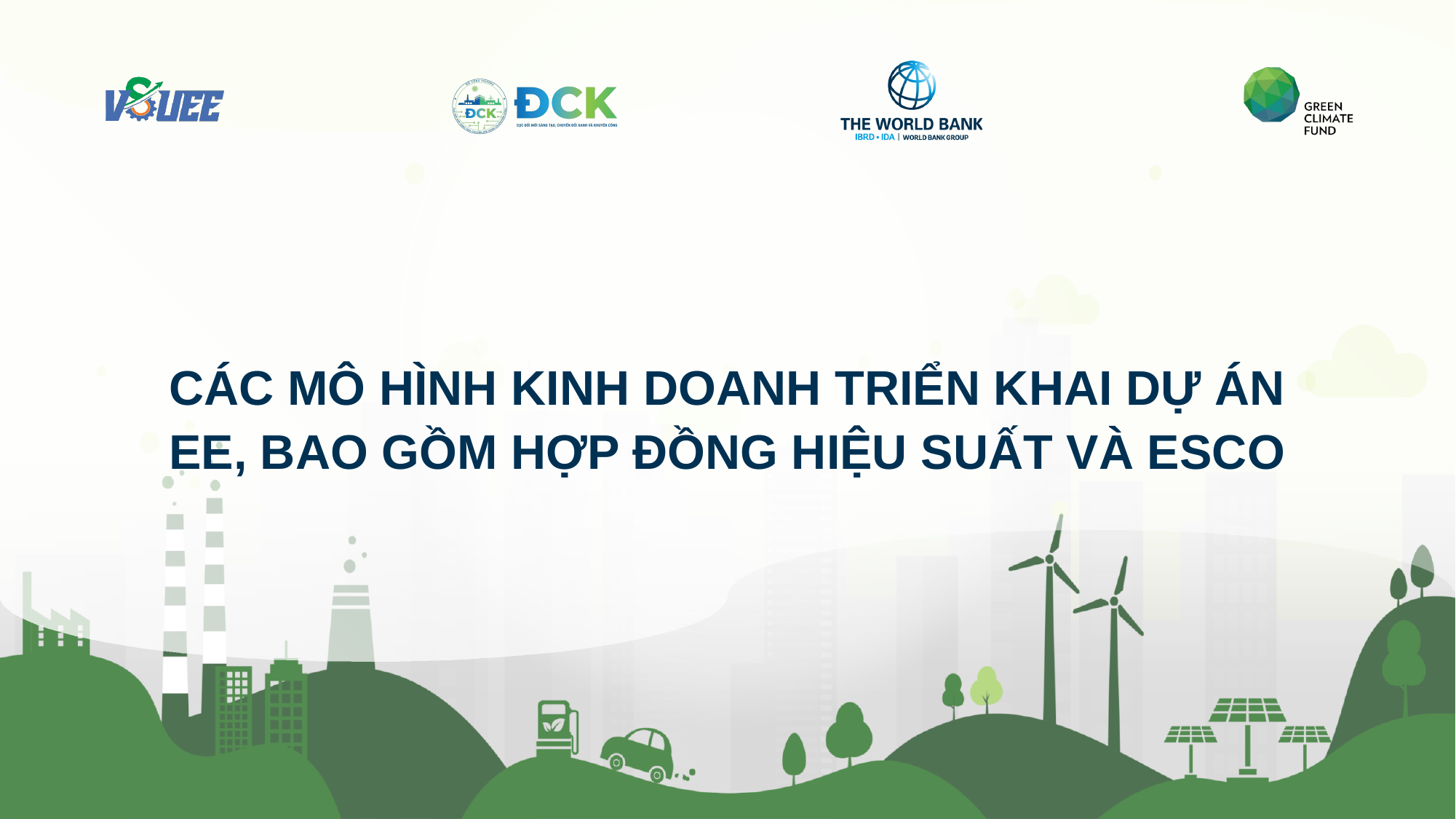

CÁC MÔ HÌNH KINH DOANH TRIỂN KHAI DỰ ÁN EE, BAO GỒM HỢP ĐỒNG HIỆU SUẤT VÀ ESCO